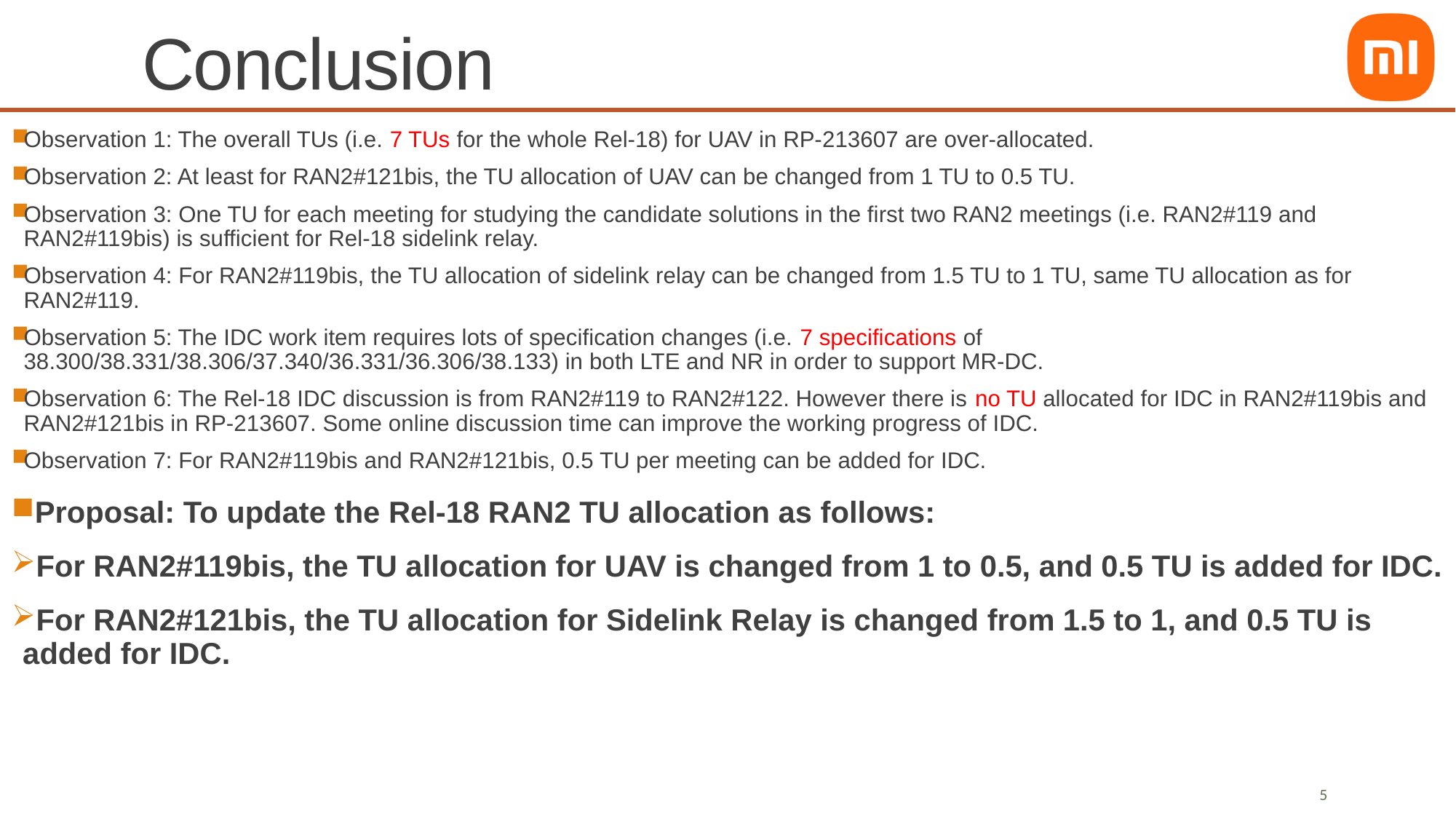

# Conclusion
Observation 1: The overall TUs (i.e. 7 TUs for the whole Rel-18) for UAV in RP-213607 are over-allocated.
Observation 2: At least for RAN2#121bis, the TU allocation of UAV can be changed from 1 TU to 0.5 TU.
Observation 3: One TU for each meeting for studying the candidate solutions in the first two RAN2 meetings (i.e. RAN2#119 and RAN2#119bis) is sufficient for Rel-18 sidelink relay.
Observation 4: For RAN2#119bis, the TU allocation of sidelink relay can be changed from 1.5 TU to 1 TU, same TU allocation as for RAN2#119.
Observation 5: The IDC work item requires lots of specification changes (i.e. 7 specifications of 38.300/38.331/38.306/37.340/36.331/36.306/38.133) in both LTE and NR in order to support MR-DC.
Observation 6: The Rel-18 IDC discussion is from RAN2#119 to RAN2#122. However there is no TU allocated for IDC in RAN2#119bis and RAN2#121bis in RP-213607. Some online discussion time can improve the working progress of IDC.
Observation 7: For RAN2#119bis and RAN2#121bis, 0.5 TU per meeting can be added for IDC.

Proposal: To update the Rel-18 RAN2 TU allocation as follows:
For RAN2#119bis, the TU allocation for UAV is changed from 1 to 0.5, and 0.5 TU is added for IDC.
For RAN2#121bis, the TU allocation for Sidelink Relay is changed from 1.5 to 1, and 0.5 TU is added for IDC.